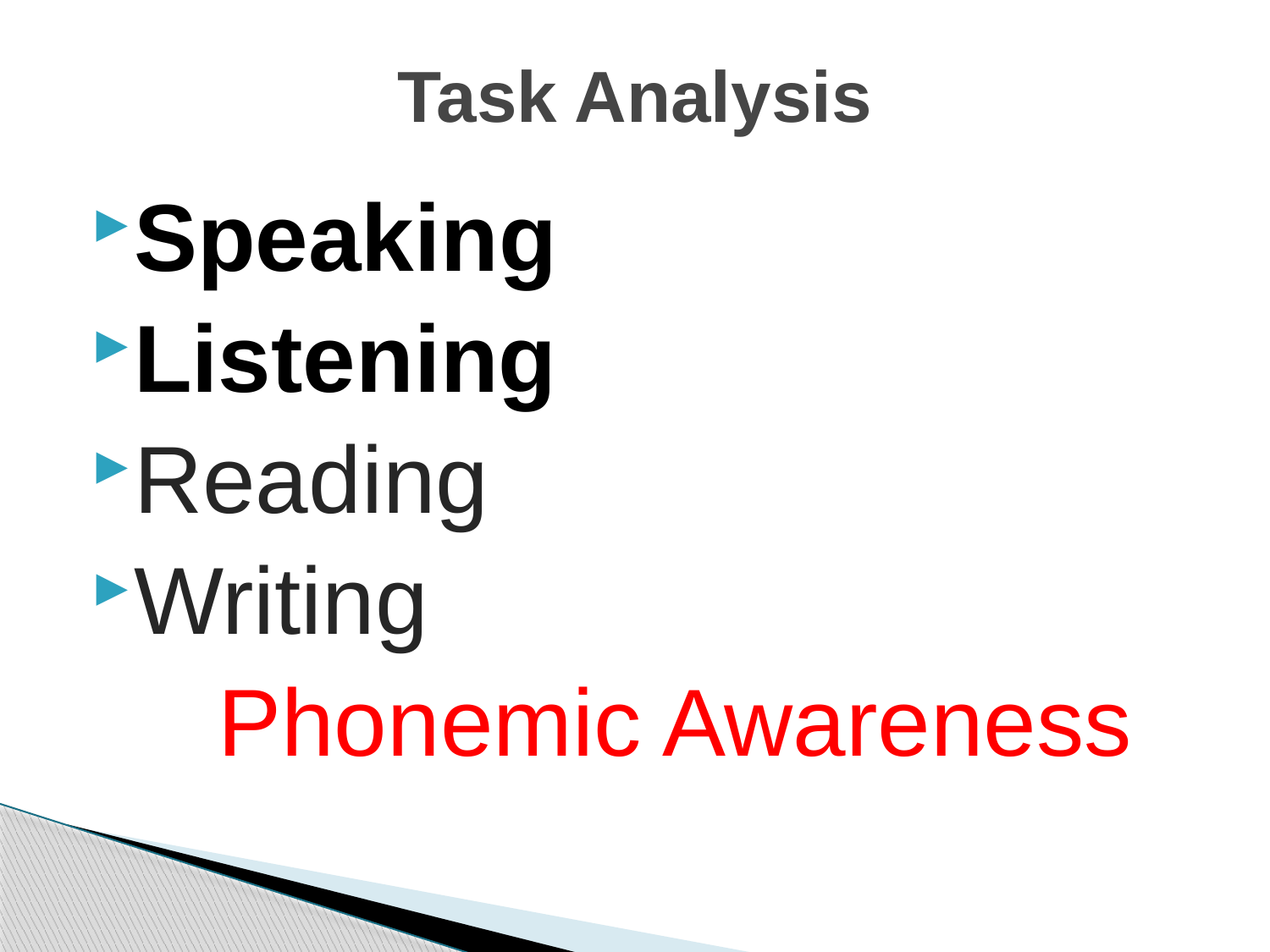

# Task Analysis
Speaking
Listening
Reading
Writing
	Phonemic Awareness